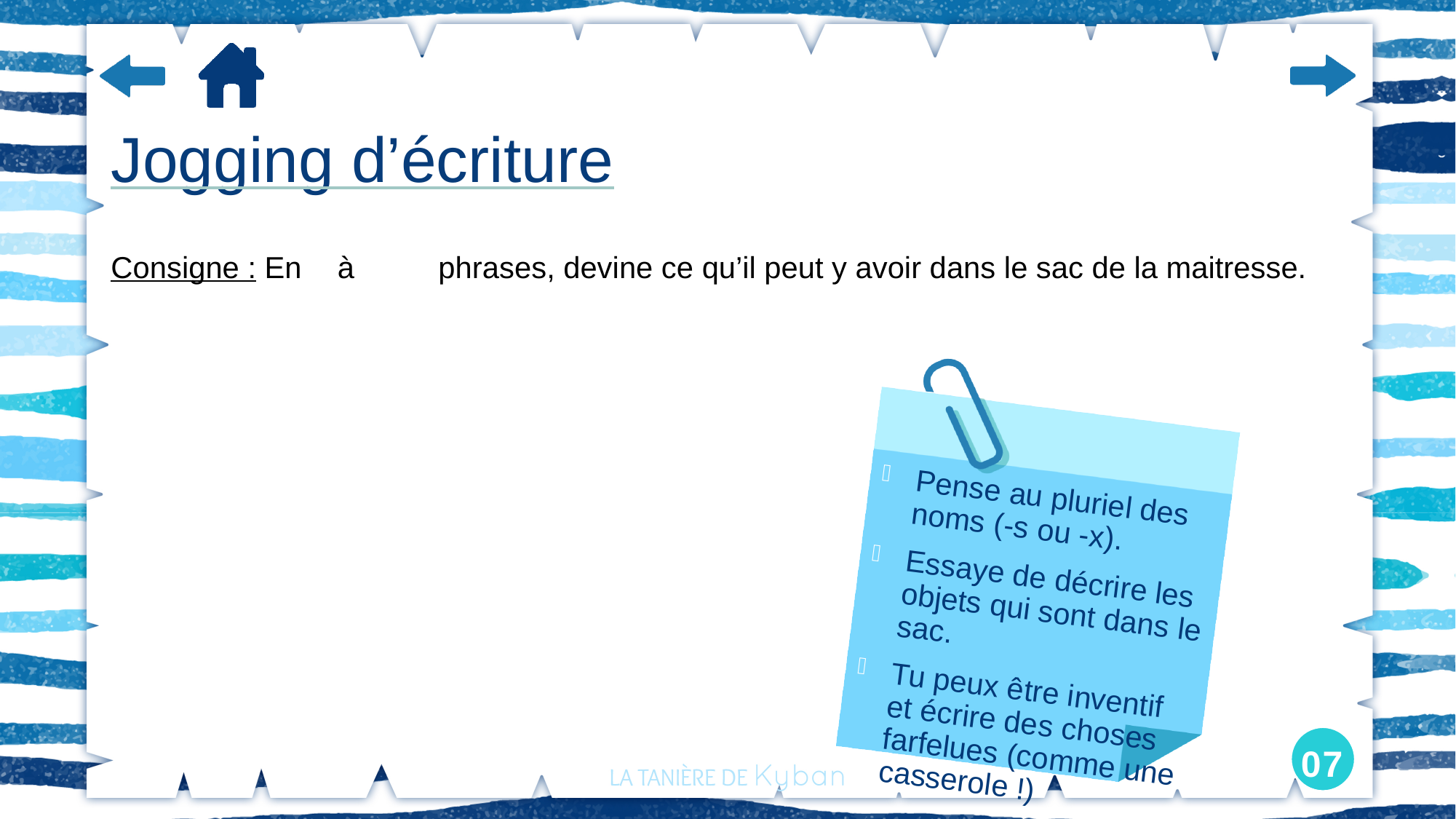

# Jogging d’écriture
Consigne : En	 à 	phrases, devine ce qu’il peut y avoir dans le sac de la maitresse.
Pense au pluriel des noms (-s ou -x).
Essaye de décrire les objets qui sont dans le sac.
Tu peux être inventif et écrire des choses farfelues (comme une casserole !)
07